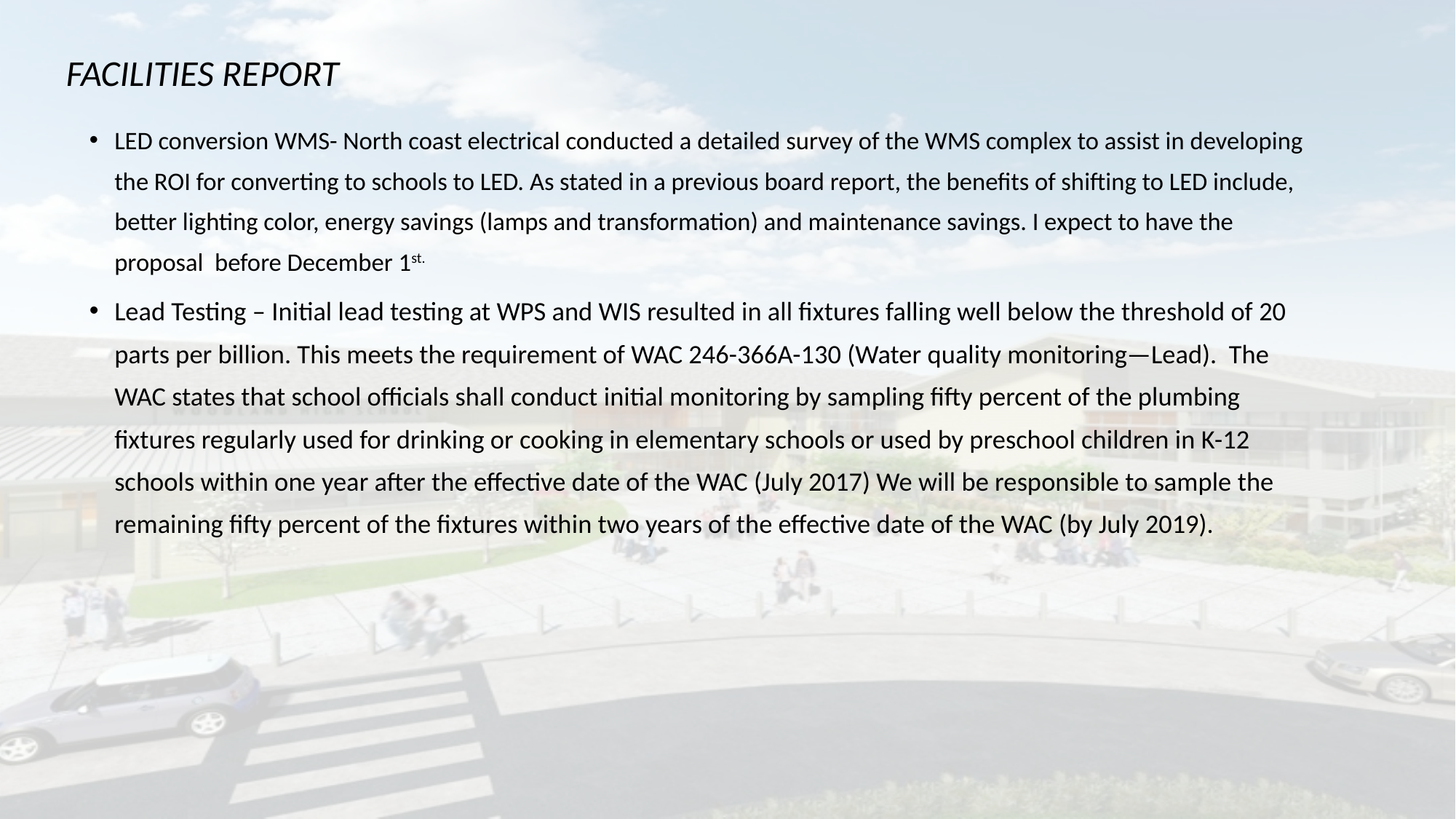

FACILITIES REPORT

LED conversion WMS- North coast electrical conducted a detailed survey of the WMS complex to assist in developing the ROI for converting to schools to LED. As stated in a previous board report, the benefits of shifting to LED include, better lighting color, energy savings (lamps and transformation) and maintenance savings. I expect to have the proposal  before December 1st.
Lead Testing – Initial lead testing at WPS and WIS resulted in all fixtures falling well below the threshold of 20 parts per billion. This meets the requirement of WAC 246-366A-130 (Water quality monitoring—Lead).  The WAC states that school officials shall conduct initial monitoring by sampling fifty percent of the plumbing fixtures regularly used for drinking or cooking in elementary schools or used by preschool children in K-12 schools within one year after the effective date of the WAC (July 2017) We will be responsible to sample the remaining fifty percent of the fixtures within two years of the effective date of the WAC (by July 2019).